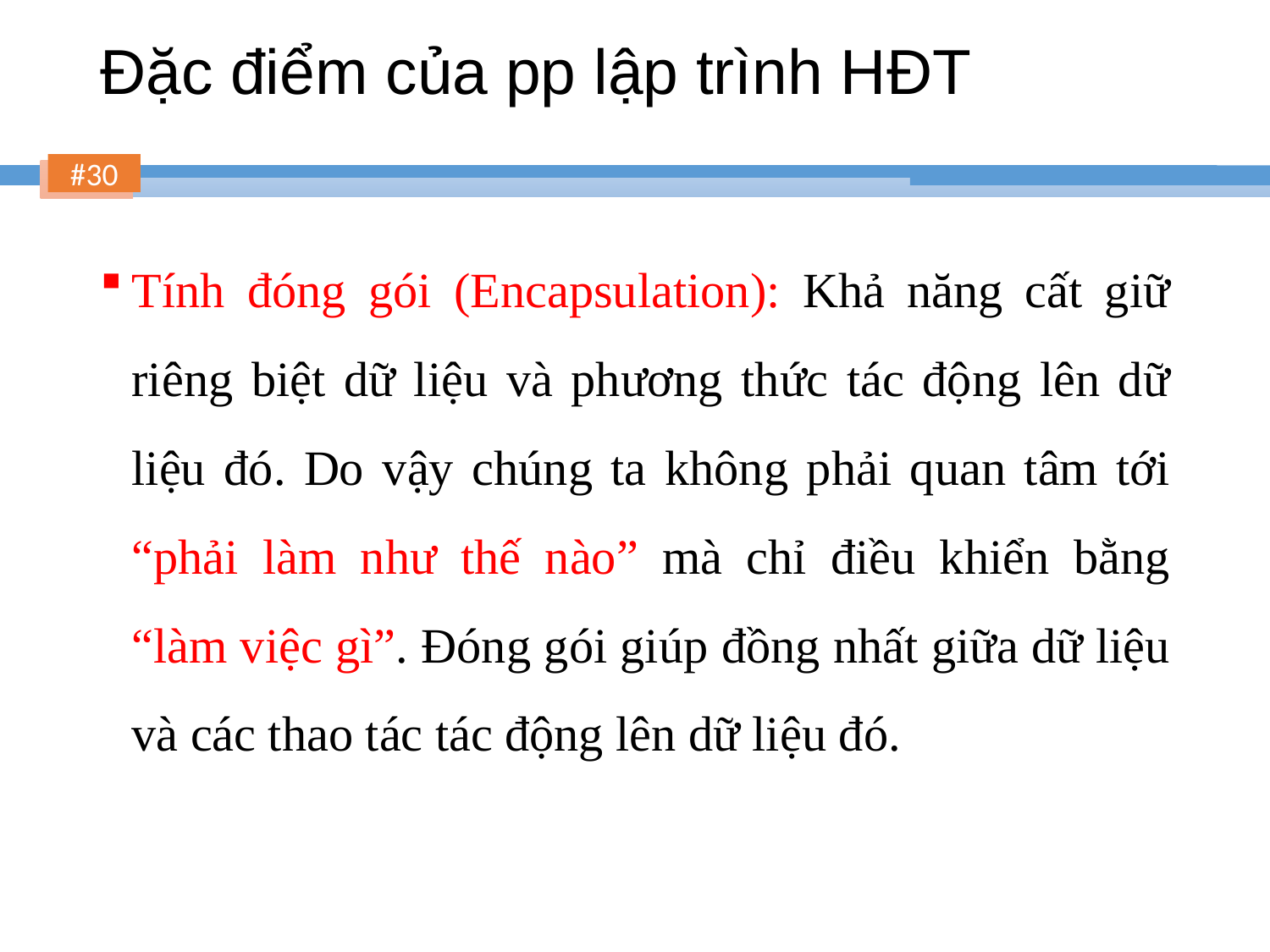

# Đặc điểm của pp lập trình HĐT
Tính đóng gói (Encapsulation): Khả năng cất giữ riêng biệt dữ liệu và phương thức tác động lên dữ liệu đó. Do vậy chúng ta không phải quan tâm tới “phải làm như thế nào” mà chỉ điều khiển bằng “làm việc gì”. Đóng gói giúp đồng nhất giữa dữ liệu và các thao tác tác động lên dữ liệu đó.